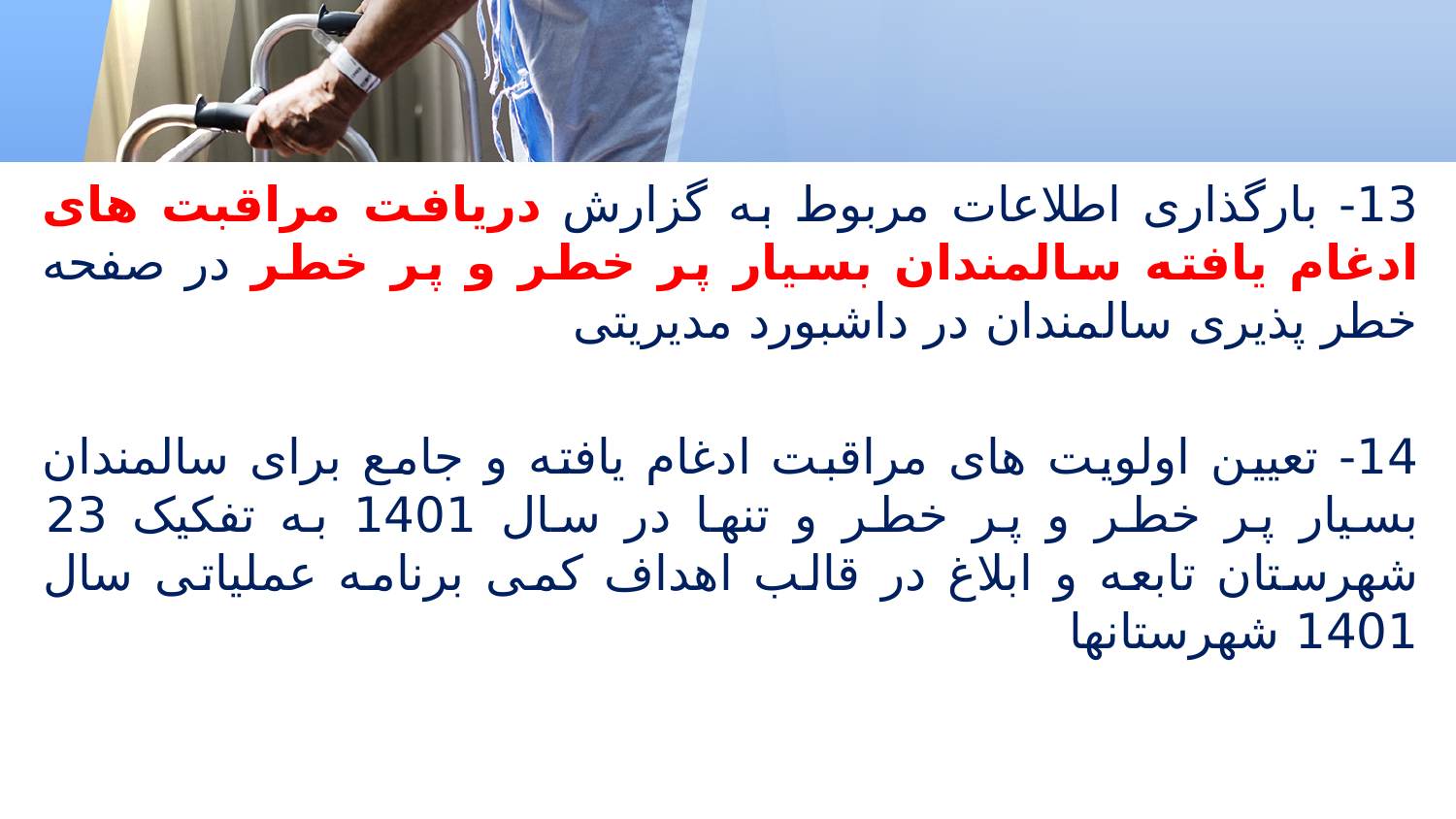

13- بارگذاری اطلاعات مربوط به گزارش دریافت مراقبت های ادغام یافته سالمندان بسیار پر خطر و پر خطر در صفحه خطر پذیری سالمندان در داشبورد مدیریتی

14- تعیین اولویت های مراقبت ادغام یافته و جامع برای سالمندان بسیار پر خطر و پر خطر و تنها در سال 1401 به تفکیک 23 شهرستان تابعه و ابلاغ در قالب اهداف کمی برنامه عملیاتی سال 1401 شهرستانها